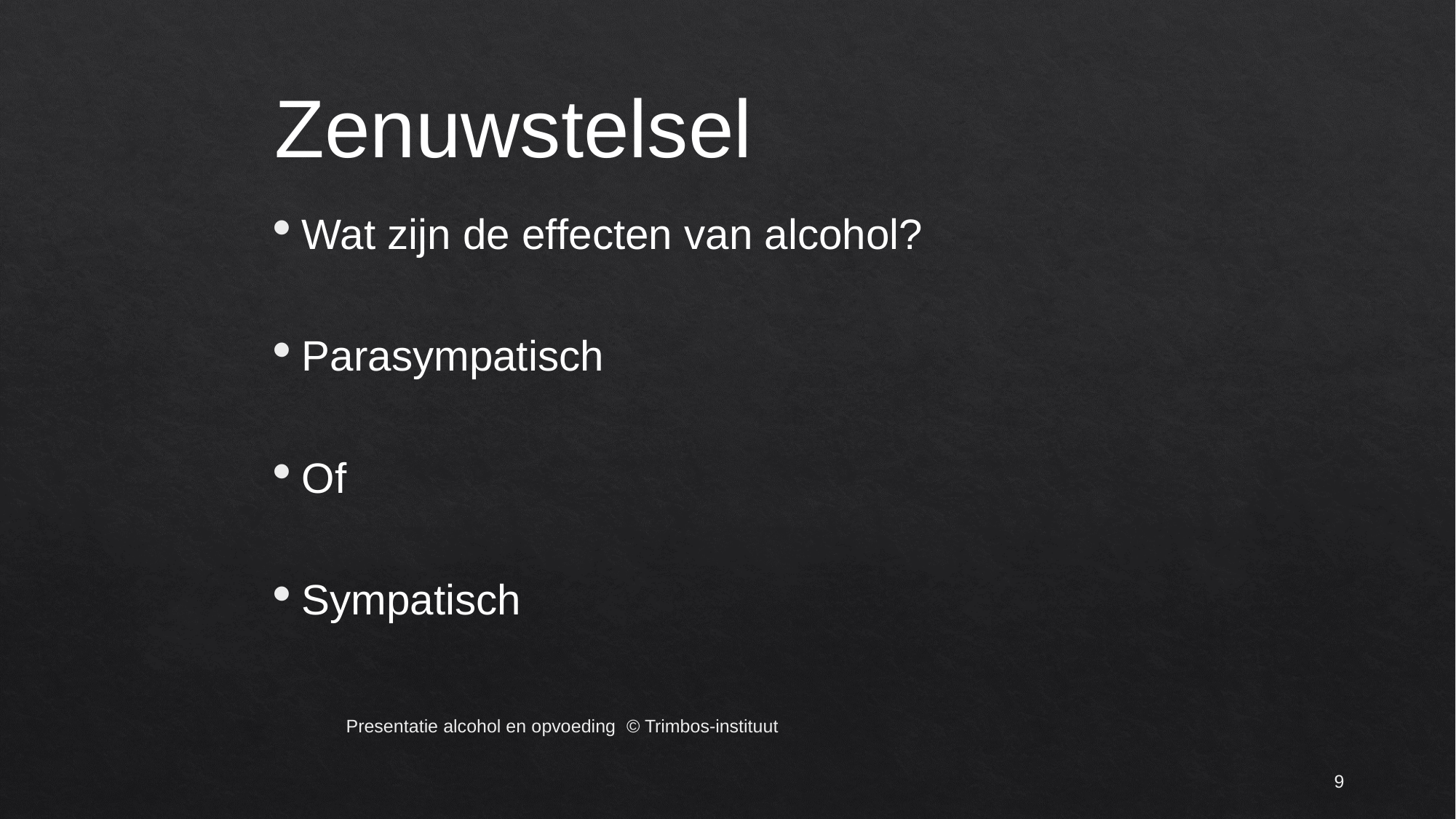

# Zenuwstelsel
Wat zijn de effecten van alcohol?

Parasympatisch

Of

Sympatisch
Presentatie alcohol en opvoeding  © Trimbos-instituut
9